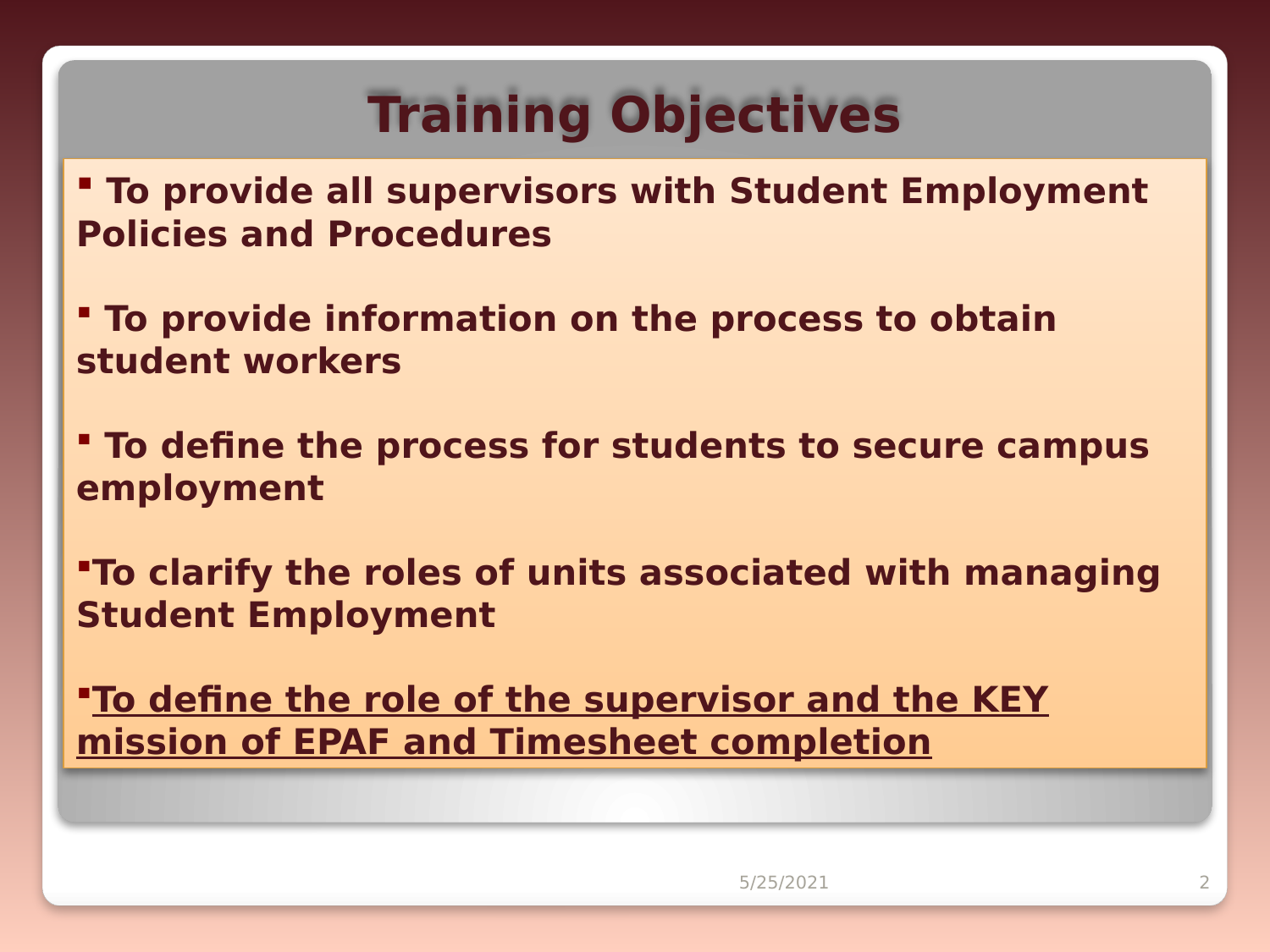

# Training Objectives
 To provide all supervisors with Student Employment Policies and Procedures

 To provide information on the process to obtain student workers

 To define the process for students to secure campus employment

To clarify the roles of units associated with managing Student Employment

To define the role of the supervisor and the KEY mission of EPAF and Timesheet completion
5/25/2021
2